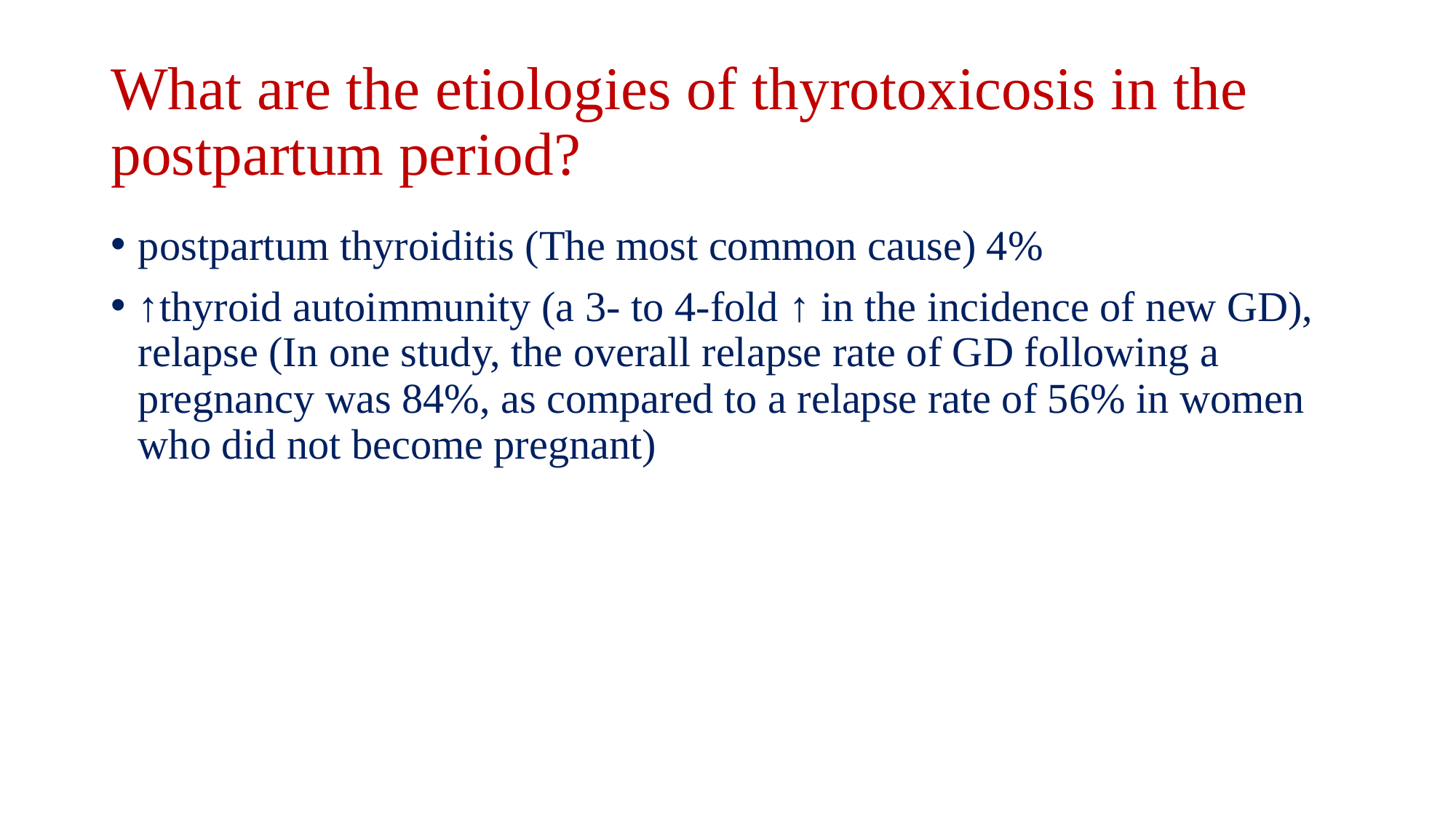

# What are the etiologies of thyrotoxicosis in the postpartum period?
postpartum thyroiditis (The most common cause) 4%
↑thyroid autoimmunity (a 3- to 4-fold ↑ in the incidence of new GD), relapse (In one study, the overall relapse rate of GD following a pregnancy was 84%, as compared to a relapse rate of 56% in women who did not become pregnant)